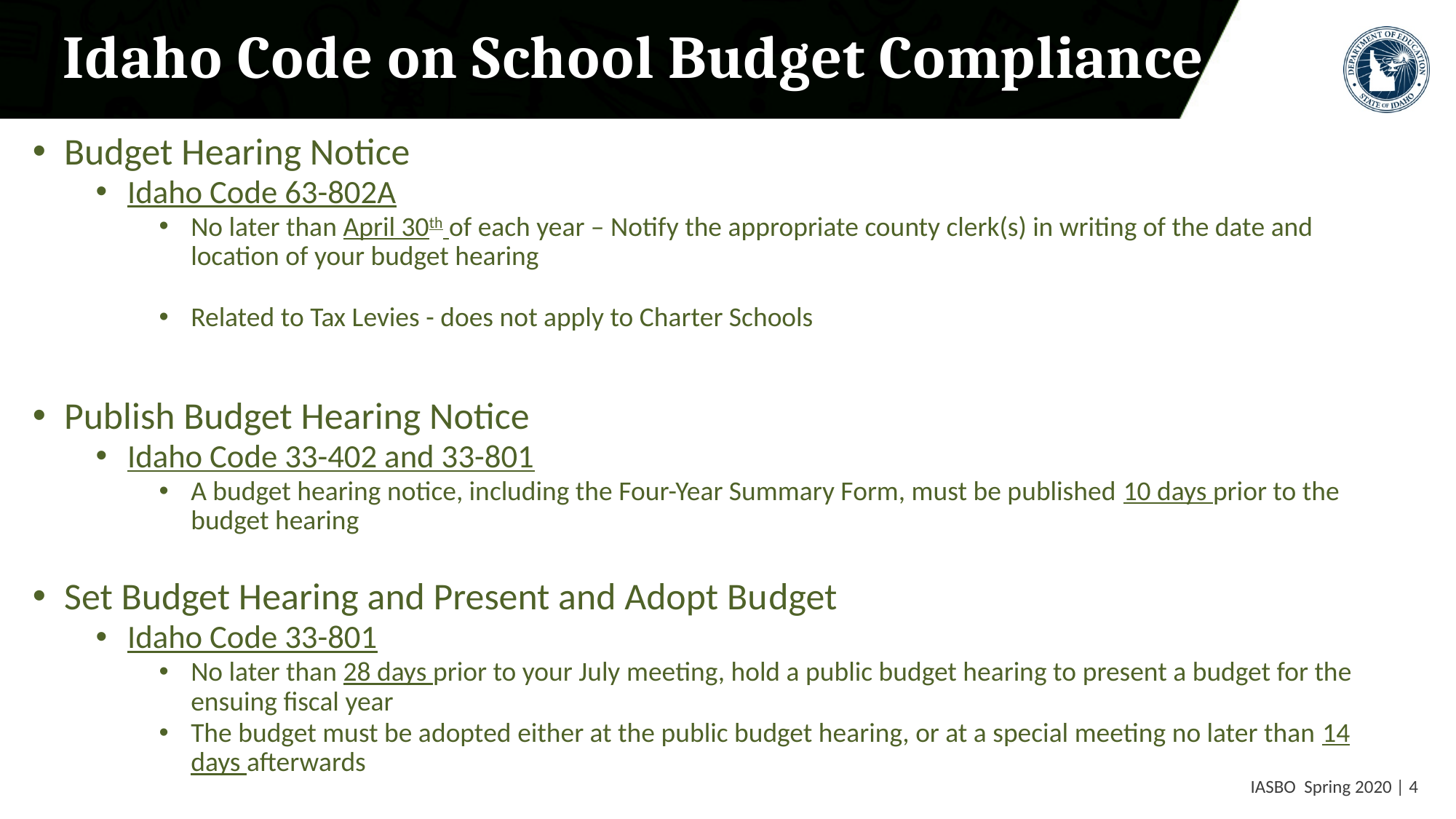

# Idaho Code on School Budget Compliance
Budget Hearing Notice
Idaho Code 63-802A
No later than April 30th of each year – Notify the appropriate county clerk(s) in writing of the date and location of your budget hearing

Related to Tax Levies - does not apply to Charter Schools

Publish Budget Hearing Notice
Idaho Code 33-402 and 33-801
A budget hearing notice, including the Four-Year Summary Form, must be published 10 days prior to the budget hearing

Set Budget Hearing and Present and Adopt Budget
Idaho Code 33-801
No later than 28 days prior to your July meeting, hold a public budget hearing to present a budget for the ensuing fiscal year
The budget must be adopted either at the public budget hearing, or at a special meeting no later than 14 days afterwards

 IASBO  Spring 2020 | 4